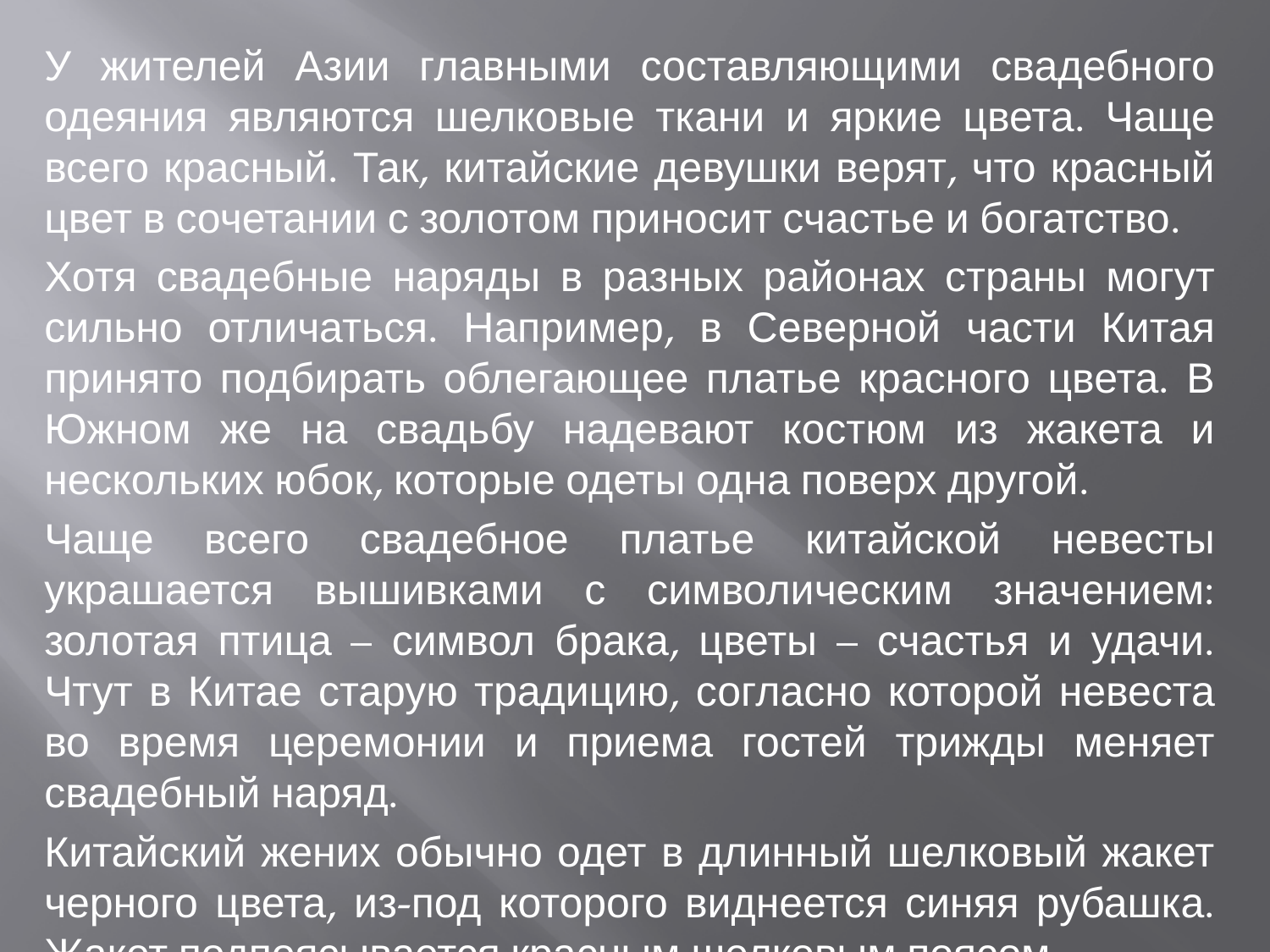

У жителей Азии главными составляющими свадебного одеяния являются шелковые ткани и яркие цвета. Чаще всего красный. Так, китайские девушки верят, что красный цвет в сочетании с золотом приносит счастье и богатство.
Хотя свадебные наряды в разных районах страны могут сильно отличаться. Например, в Северной части Китая принято подбирать облегающее платье красного цвета. В Южном же на свадьбу надевают костюм из жакета и нескольких юбок, которые одеты одна поверх другой.
Чаще всего свадебное платье китайской невесты украшается вышивками с символическим значением: золотая птица – символ брака, цветы – счастья и удачи. Чтут в Китае старую традицию, согласно которой невеста во время церемонии и приема гостей трижды меняет свадебный наряд.
Китайский жених обычно одет в длинный шелковый жакет черного цвета, из-под которого виднеется синяя рубашка. Жакет подпоясывается красным шелковым поясом.